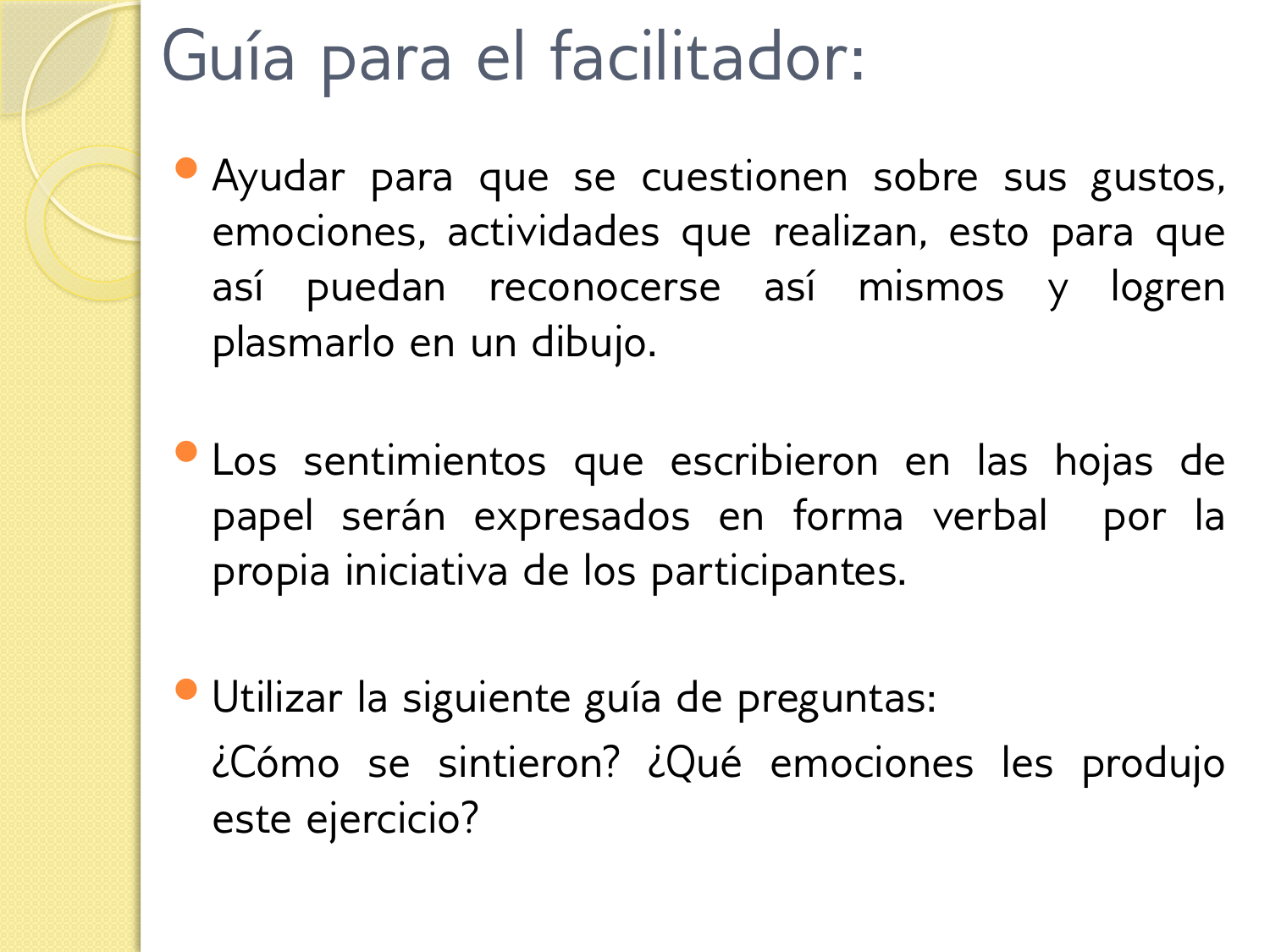

# Guía para el facilitador:
Ayudar para que se cuestionen sobre sus gustos, emociones, actividades que realizan, esto para que así puedan reconocerse así mismos y logren plasmarlo en un dibujo.

Los sentimientos que escribieron en las hojas de papel serán expresados en forma verbal  por la propia iniciativa de los participantes.

Utilizar la siguiente guía de preguntas:
	¿Cómo se sintieron? ¿Qué emociones les produjo este ejercicio?